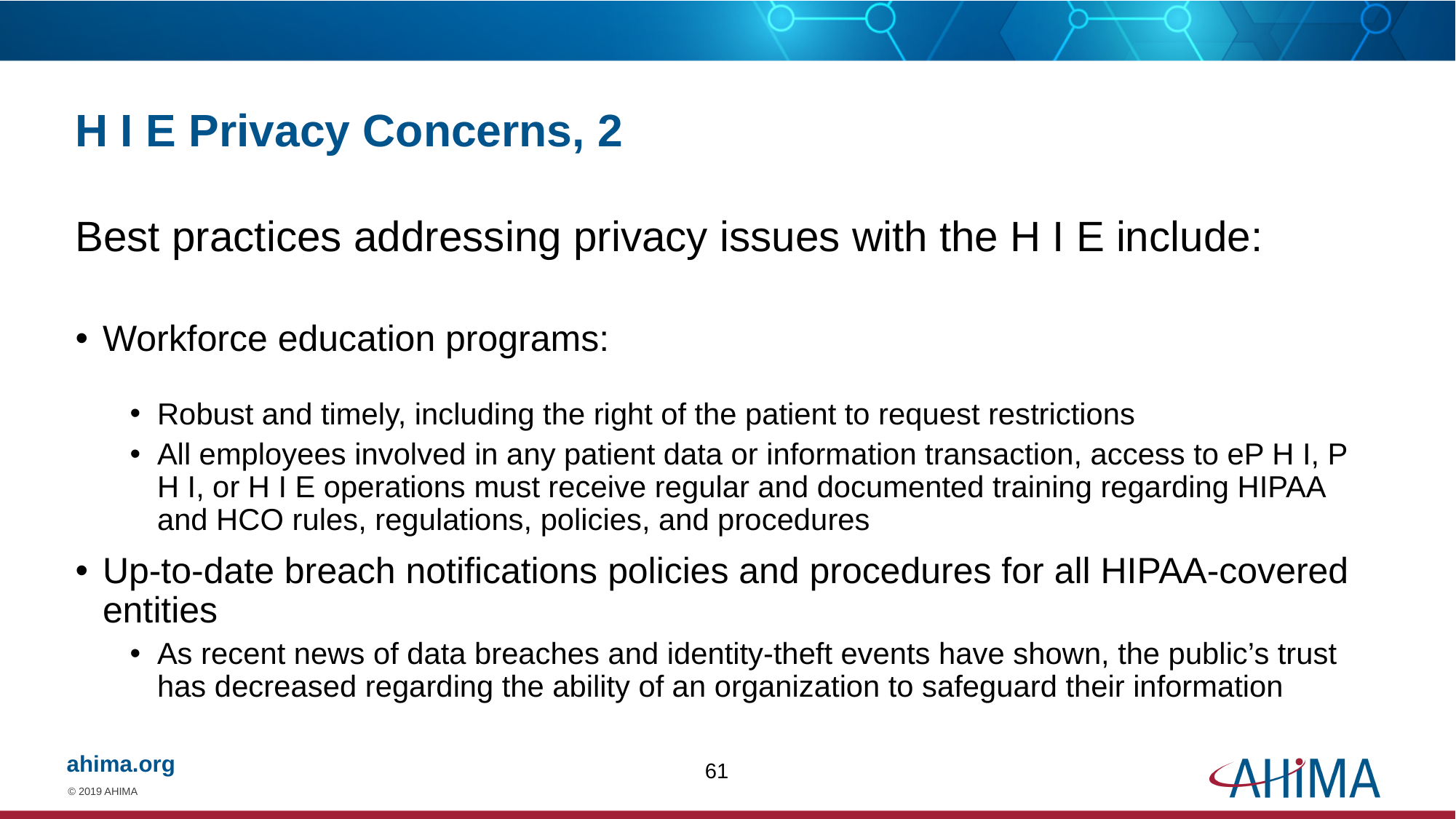

# H I E Privacy Concerns, 2
Best practices addressing privacy issues with the H I E include:

Workforce education programs:

Robust and timely, including the right of the patient to request restrictions
All employees involved in any patient data or information transaction, access to eP H I, P H I, or H I E operations must receive regular and documented training regarding HIPAA and HCO rules, regulations, policies, and procedures
Up-to-date breach notifications policies and procedures for all HIPAA-covered entities
As recent news of data breaches and identity-theft events have shown, the public’s trust has decreased regarding the ability of an organization to safeguard their information